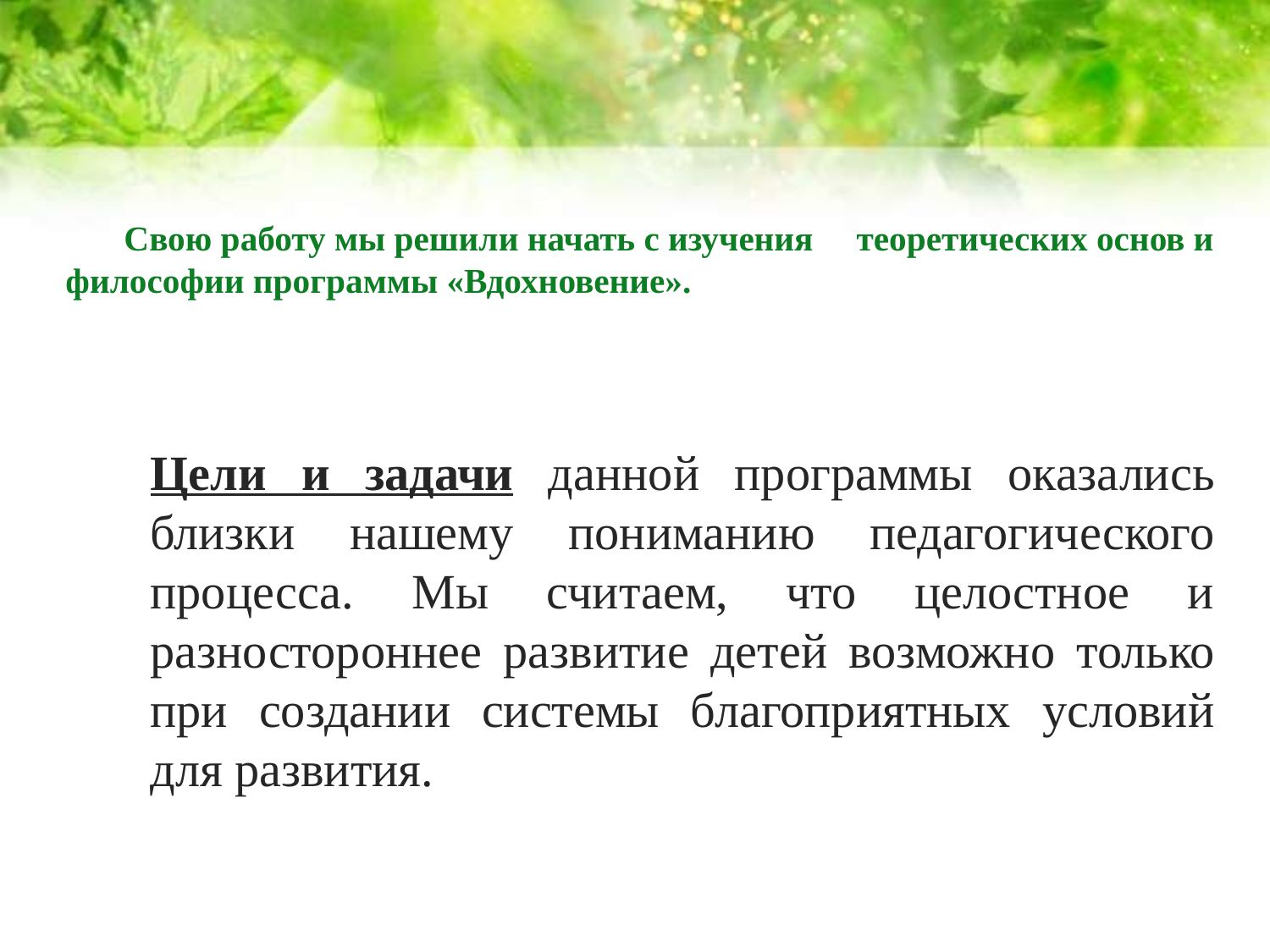

# Свою работу мы решили начать с изучения     теоретических основ и философии программы «Вдохновение».

Цели и задачи данной программы оказались близки нашему пониманию педагогического процесса. Мы считаем, что целостное и разностороннее развитие детей возможно только при создании системы благоприятных условий для развития.